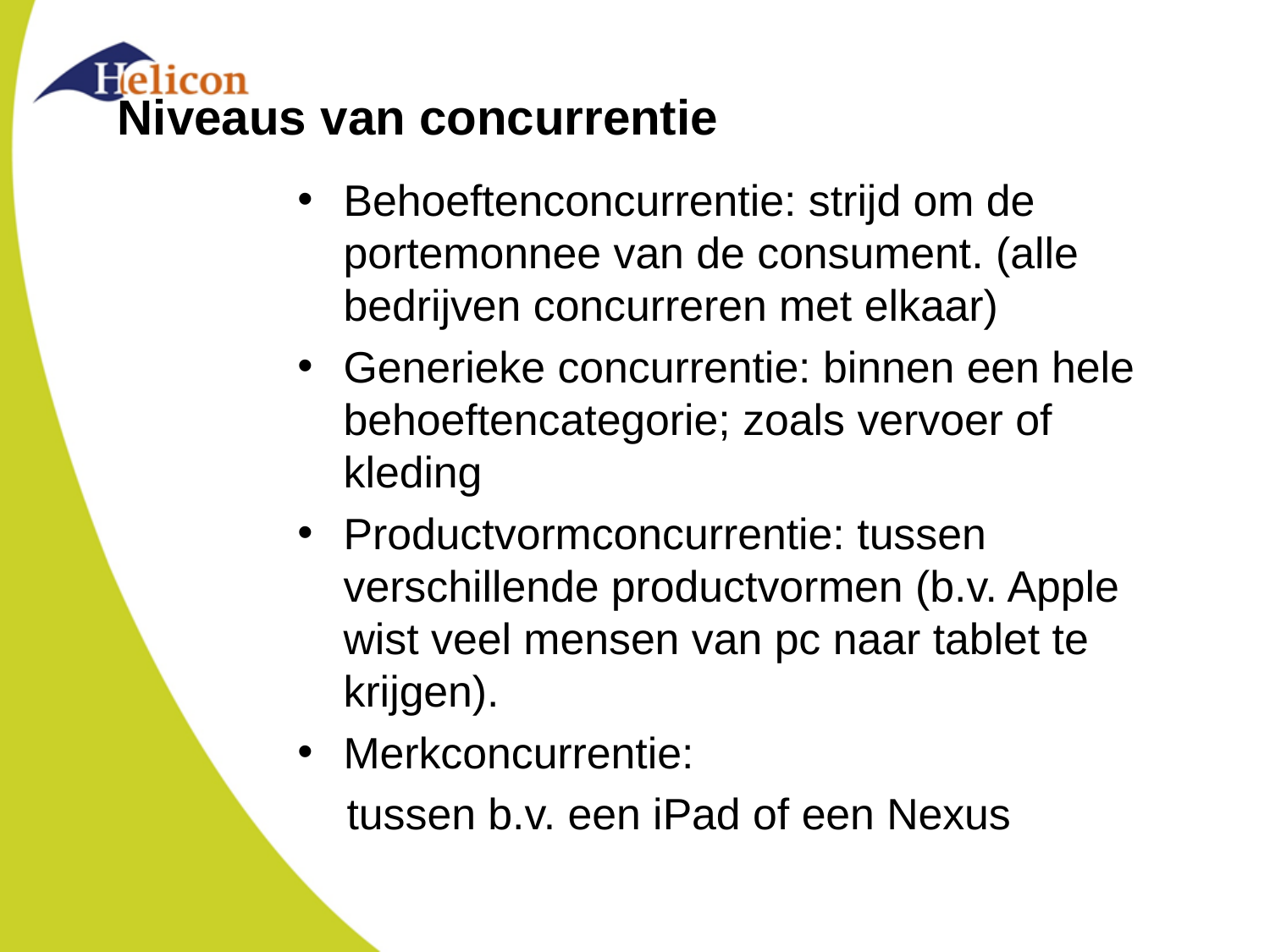

# Niveaus van concurrentie
Behoeftenconcurrentie: strijd om de portemonnee van de consument. (alle bedrijven concurreren met elkaar)
Generieke concurrentie: binnen een hele behoeftencategorie; zoals vervoer of kleding
Productvormconcurrentie: tussen verschillende productvormen (b.v. Apple wist veel mensen van pc naar tablet te krijgen).
Merkconcurrentie:
    tussen b.v. een iPad of een Nexus